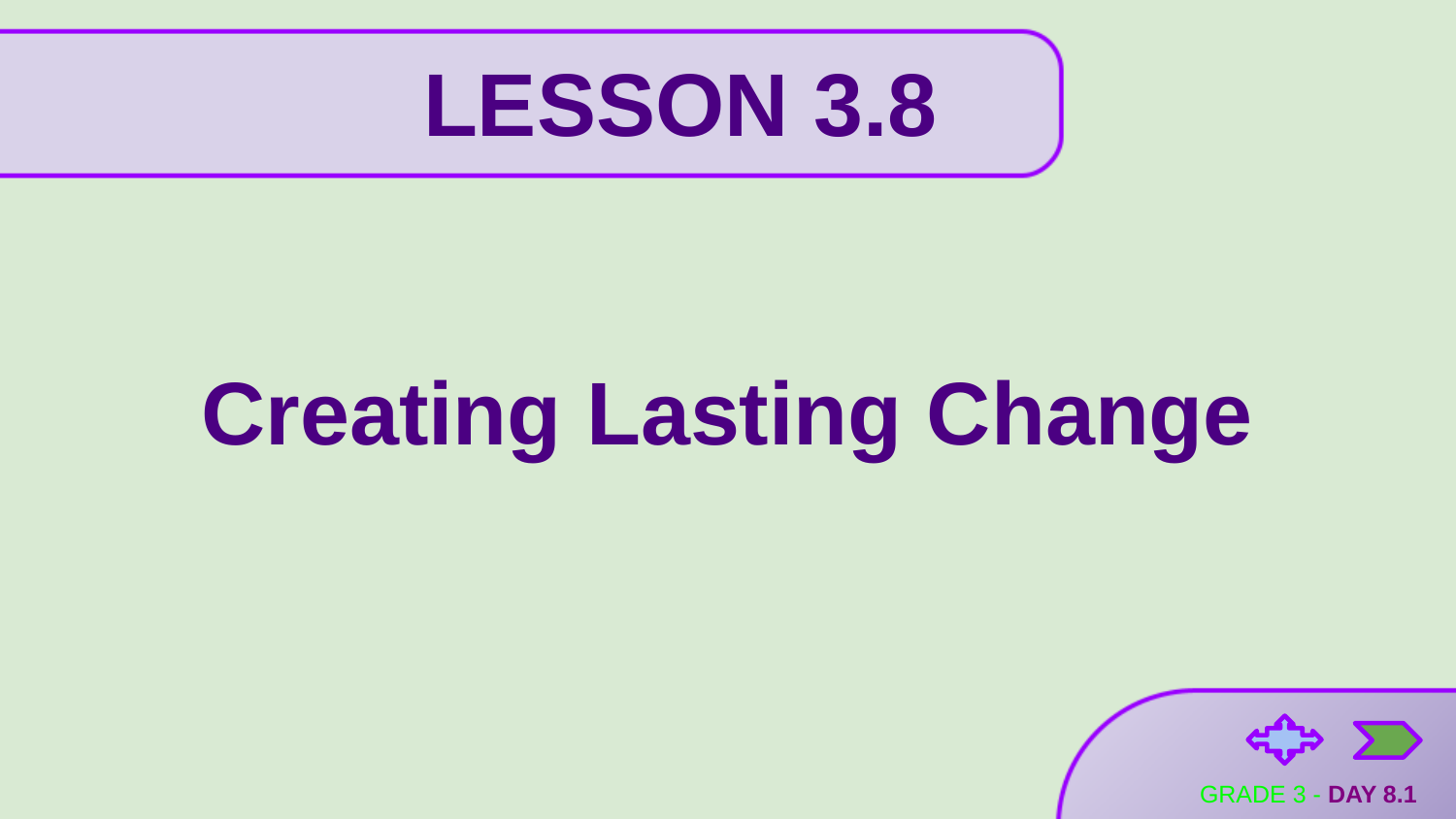

LESSON 3.8
# Creating Lasting Change

GRADE 3 - DAY 8.1